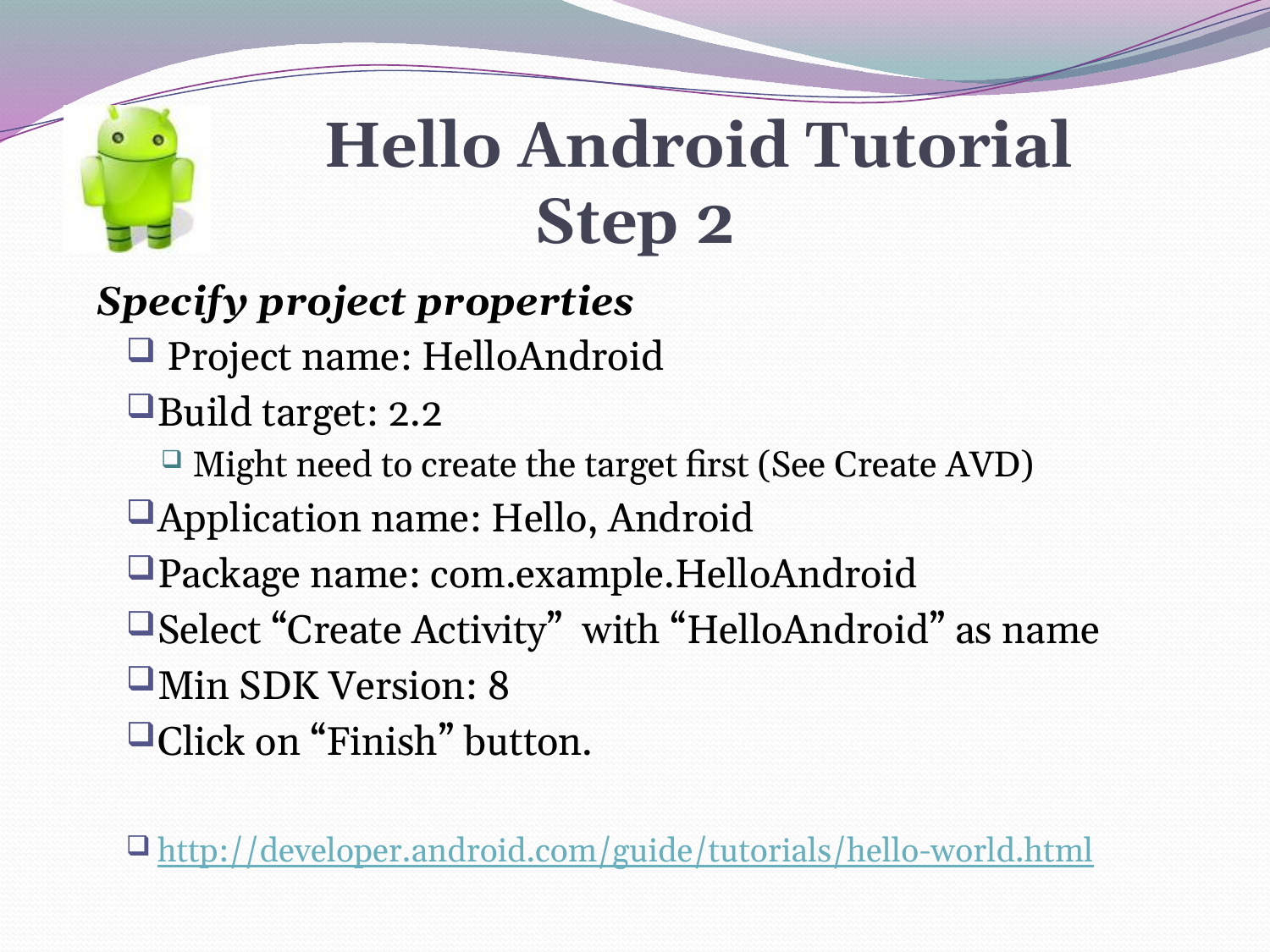

# Hello Android Tutorial Step 2
  Specify project properties
 Project name: HelloAndroid
Build target: 2.2
Might need to create the target first (See Create AVD)
Application name: Hello, Android
Package name: com.example.HelloAndroid
Select “Create Activity”  with “HelloAndroid” as name
Min SDK Version: 8
Click on “Finish” button.

http://developer.android.com/guide/tutorials/hello-world.html